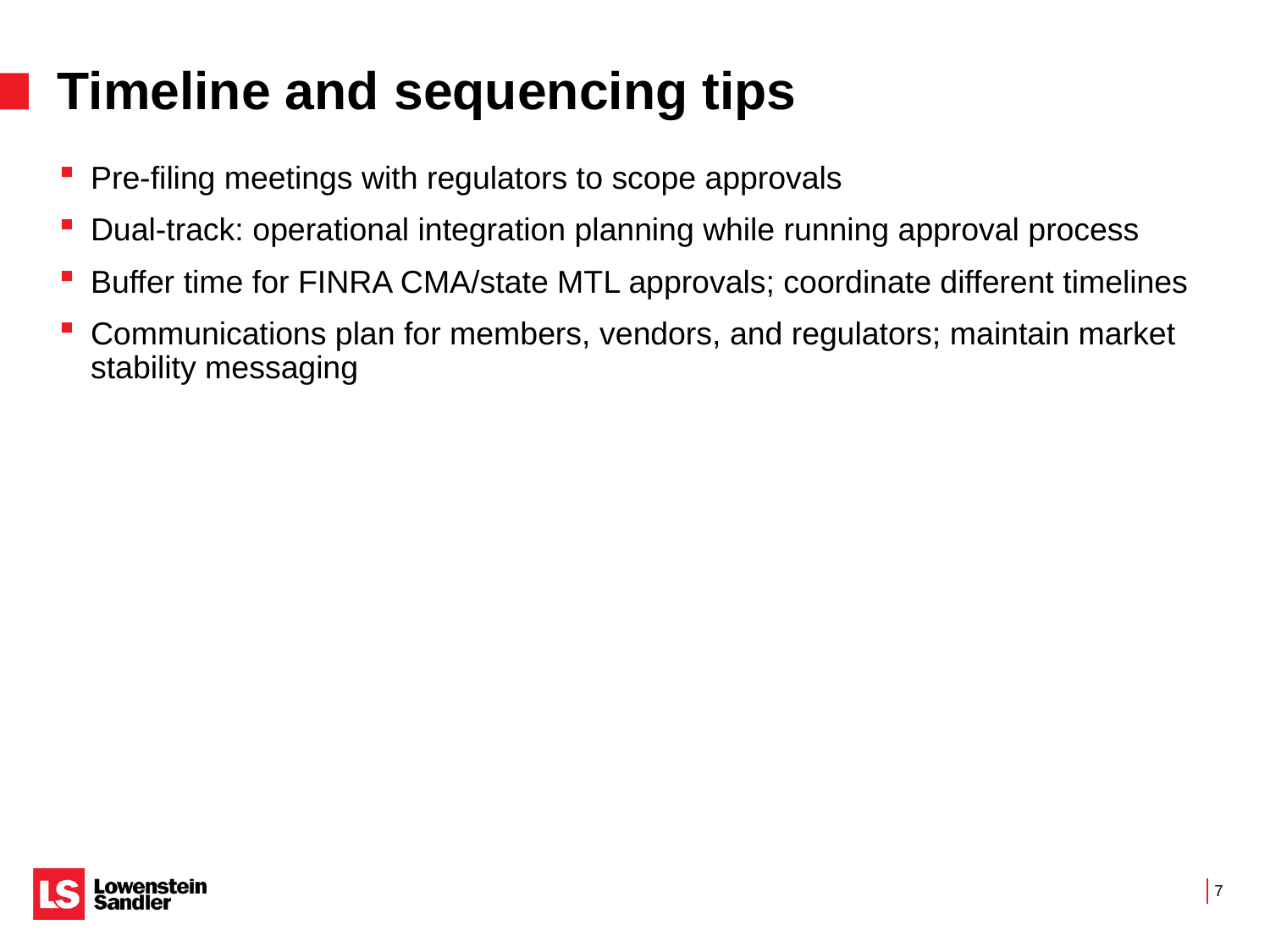

# Timeline and sequencing tips
Pre-filing meetings with regulators to scope approvals
Dual-track: operational integration planning while running approval process
Buffer time for FINRA CMA/state MTL approvals; coordinate different timelines
Communications plan for members, vendors, and regulators; maintain market stability messaging